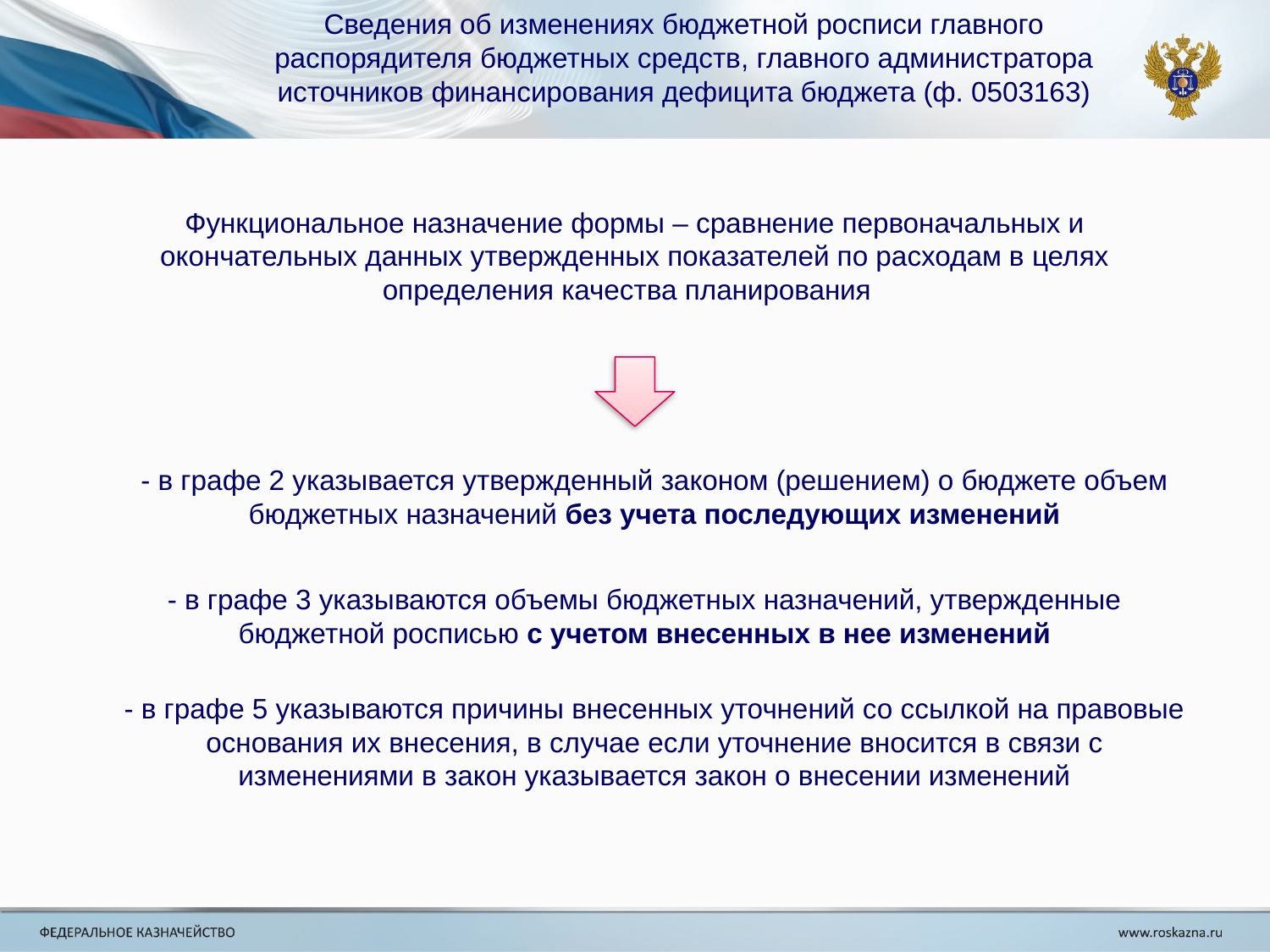

Сведения об изменениях бюджетной росписи главного распорядителя бюджетных средств, главного администратора источников финансирования дефицита бюджета (ф. 0503163)
Функциональное назначение формы – сравнение первоначальных и окончательных данных утвержденных показателей по расходам в целях определения качества планирования

- в графе 2 указывается утвержденный законом (решением) о бюджете объем бюджетных назначений без учета последующих изменений
- в графе 3 указываются объемы бюджетных назначений, утвержденные бюджетной росписью с учетом внесенных в нее изменений
- в графе 5 указываются причины внесенных уточнений со ссылкой на правовые основания их внесения, в случае если уточнение вносится в связи с изменениями в закон указывается закон о внесении изменений